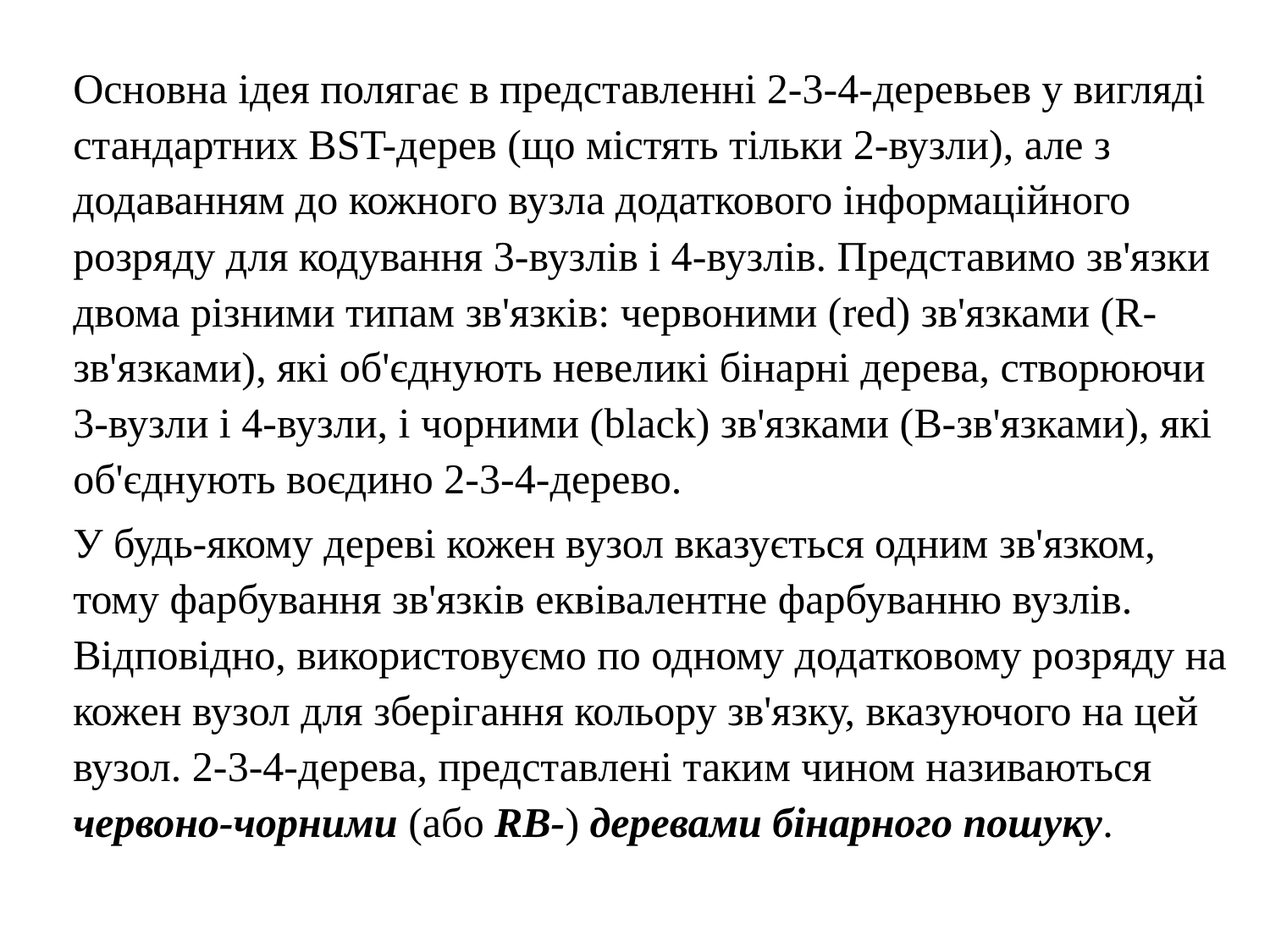

Основна ідея полягає в представленні 2-3-4-деревьев у вигляді стандартних BST-дерев (що містять тільки 2-вузли), але з додаванням до кожного вузла додаткового інформаційного розряду для кодування 3-вузлів і 4-вузлів. Представимо зв'язки двома різними типам зв'язків: червоними (red) зв'язками (R-зв'язками), які об'єднують невеликі бінарні дерева, створюючи 3-вузли і 4-вузли, і чорними (black) зв'язками (В-зв'язками), які об'єднують воєдино 2-3-4-дерево.
	У будь-якому дереві кожен вузол вказується одним зв'язком, тому фарбування зв'язків еквівалентне фарбуванню вузлів. Відповідно, використовуємо по одному додатковому розряду на кожен вузол для зберігання кольору зв'язку, вказуючого на цей вузол. 2-3-4-дерева, представлені таким чином називаються червоно-чорними (або RB-) деревами бінарного пошуку.